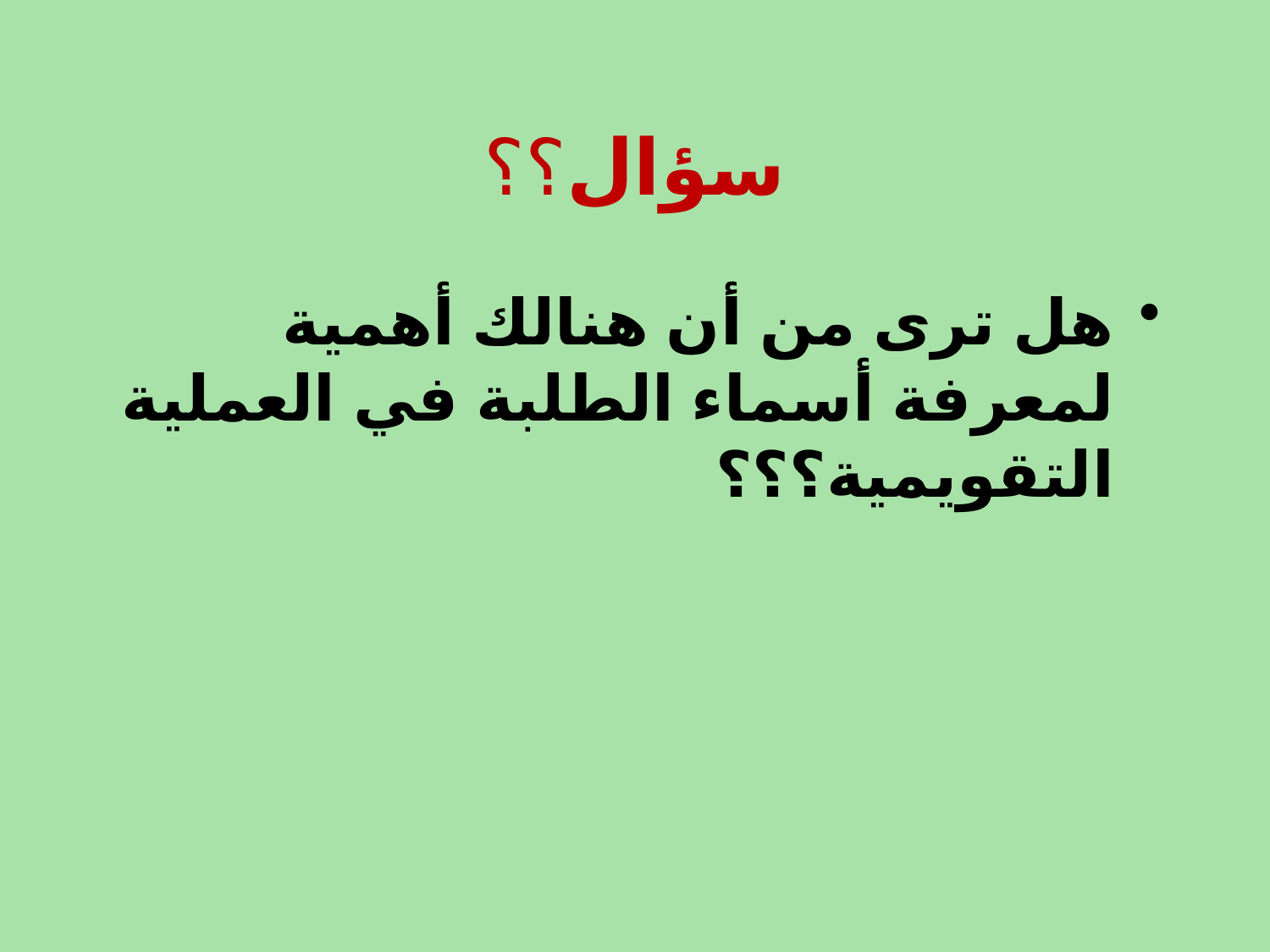

# سؤال؟؟
هل ترى من أن هنالك أهمية لمعرفة أسماء الطلبة في العملية التقويمية؟؟؟